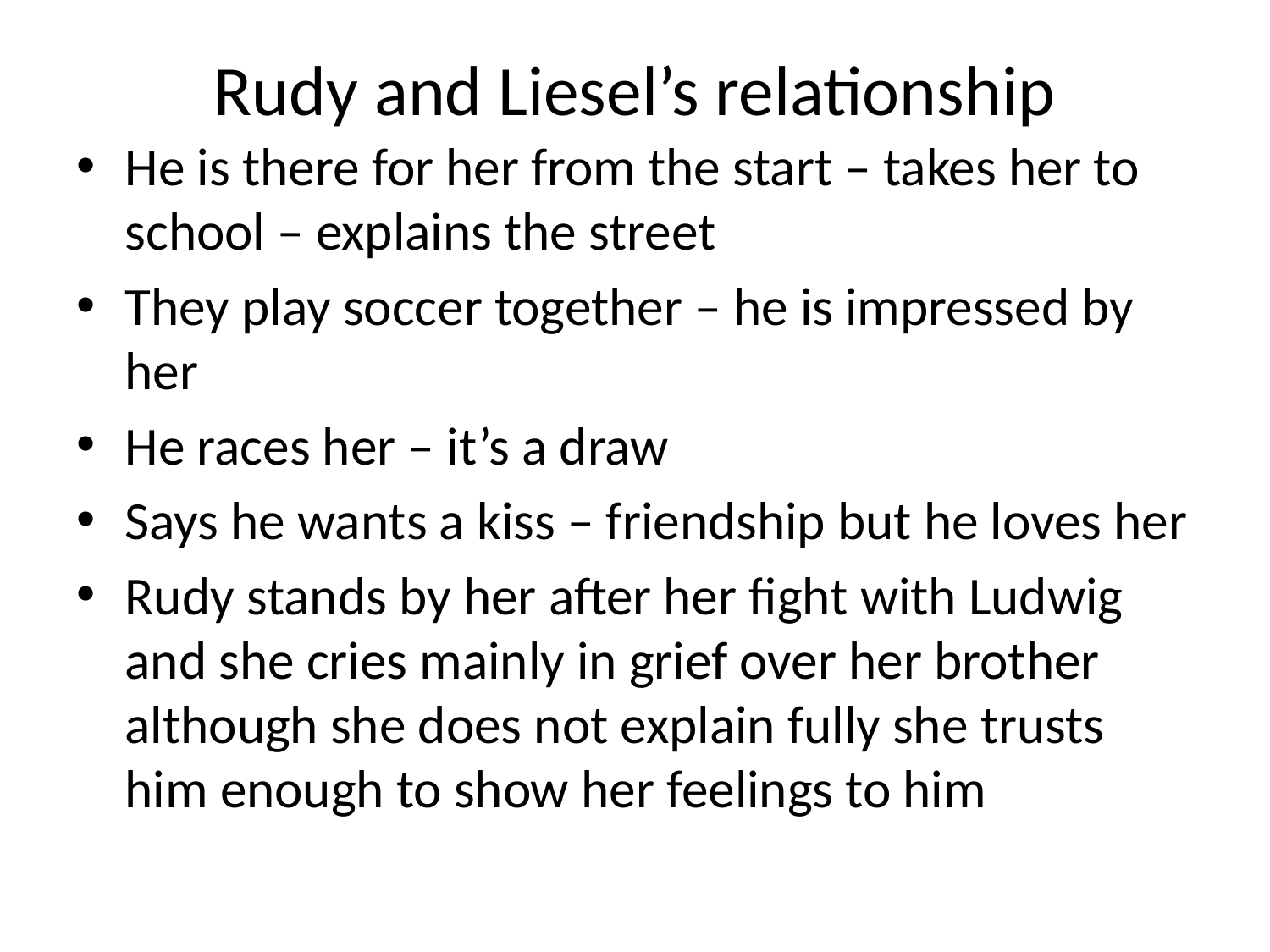

# Rudy and Liesel’s relationship
He is there for her from the start – takes her to school – explains the street
They play soccer together – he is impressed by her
He races her – it’s a draw
Says he wants a kiss – friendship but he loves her
Rudy stands by her after her fight with Ludwig and she cries mainly in grief over her brother although she does not explain fully she trusts him enough to show her feelings to him